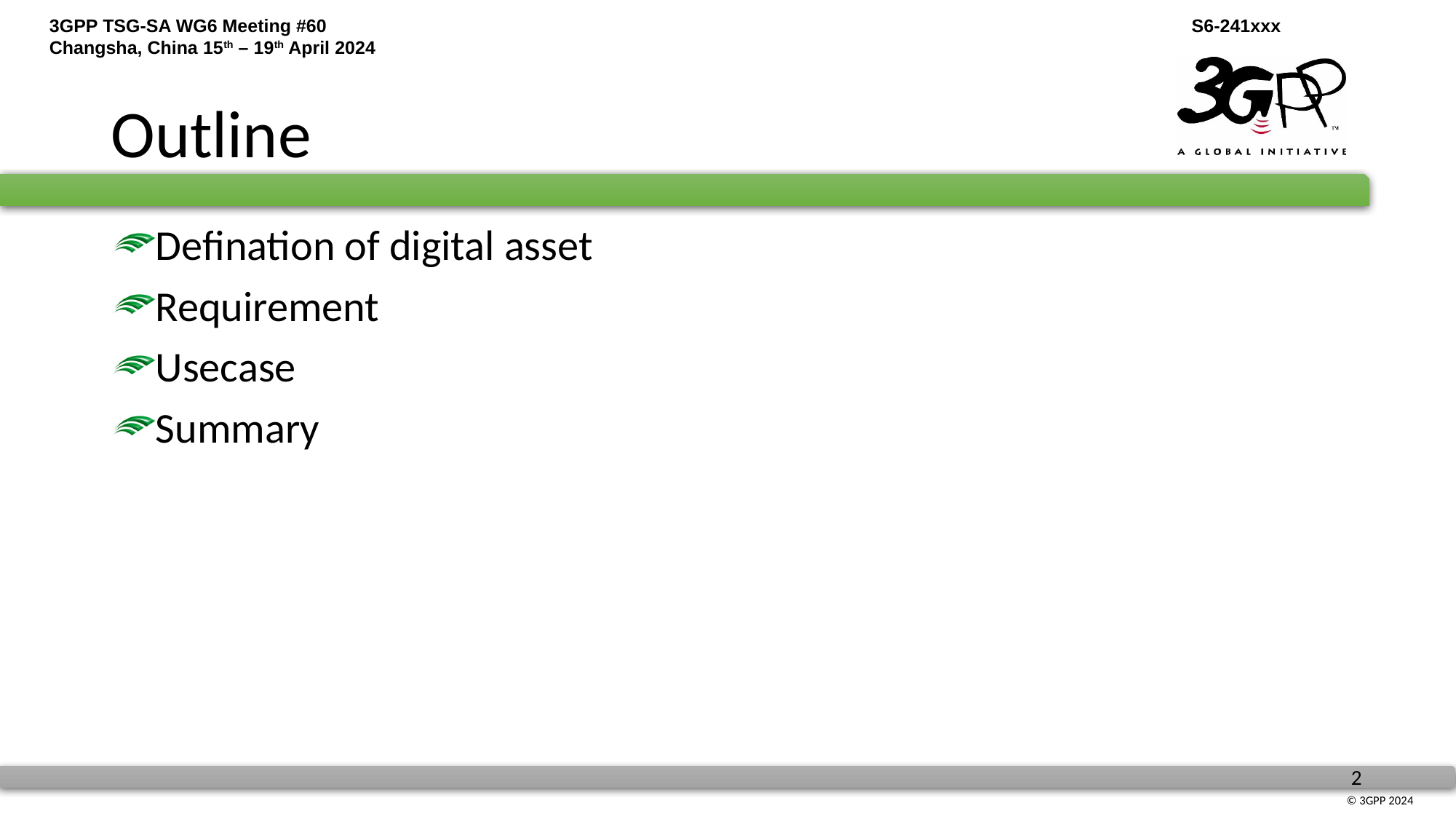

# Outline
Defination of digital asset
Requirement
Usecase
Summary